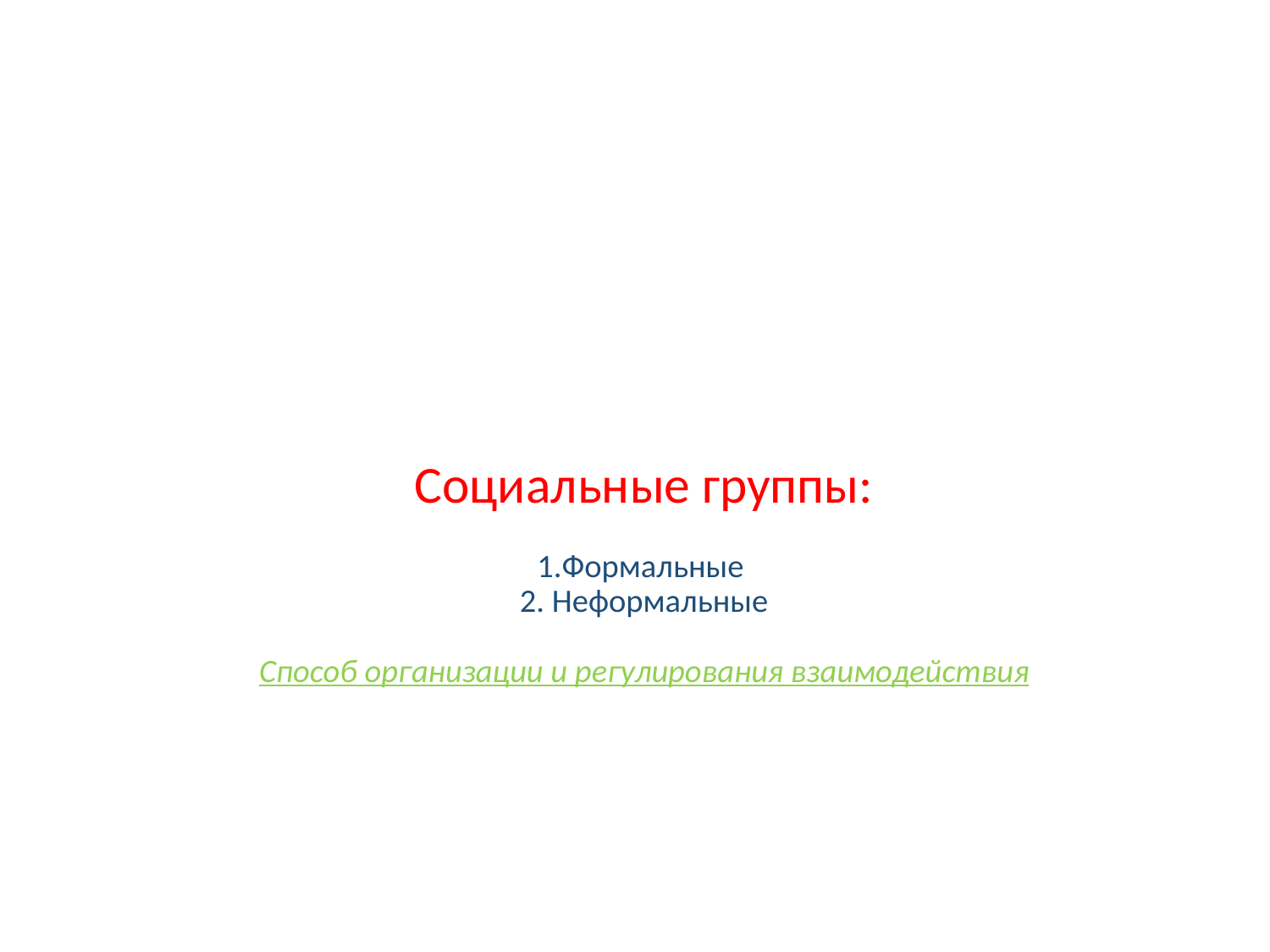

# Социальные группы: 1.Формальные 2. Неформальные Способ организации и регулирования взаимодействия